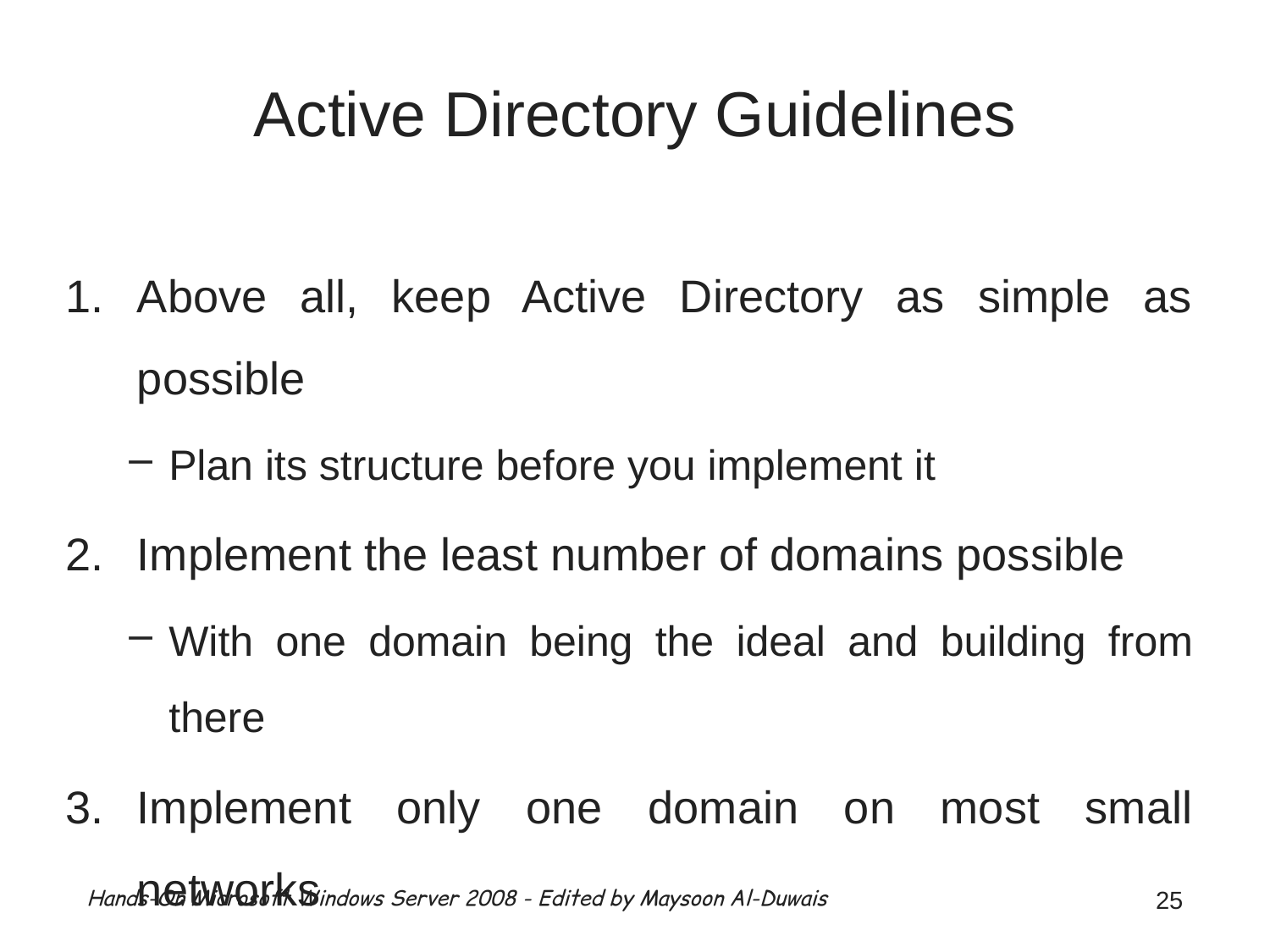

# Active Directory Guidelines
Above all, keep Active Directory as simple as possible
Plan its structure before you implement it
Implement the least number of domains possible
With one domain being the ideal and building from there
Implement only one domain on most small networks
Hands-On Microsoft Windows Server 2008 - Edited by Maysoon Al-Duwais
25